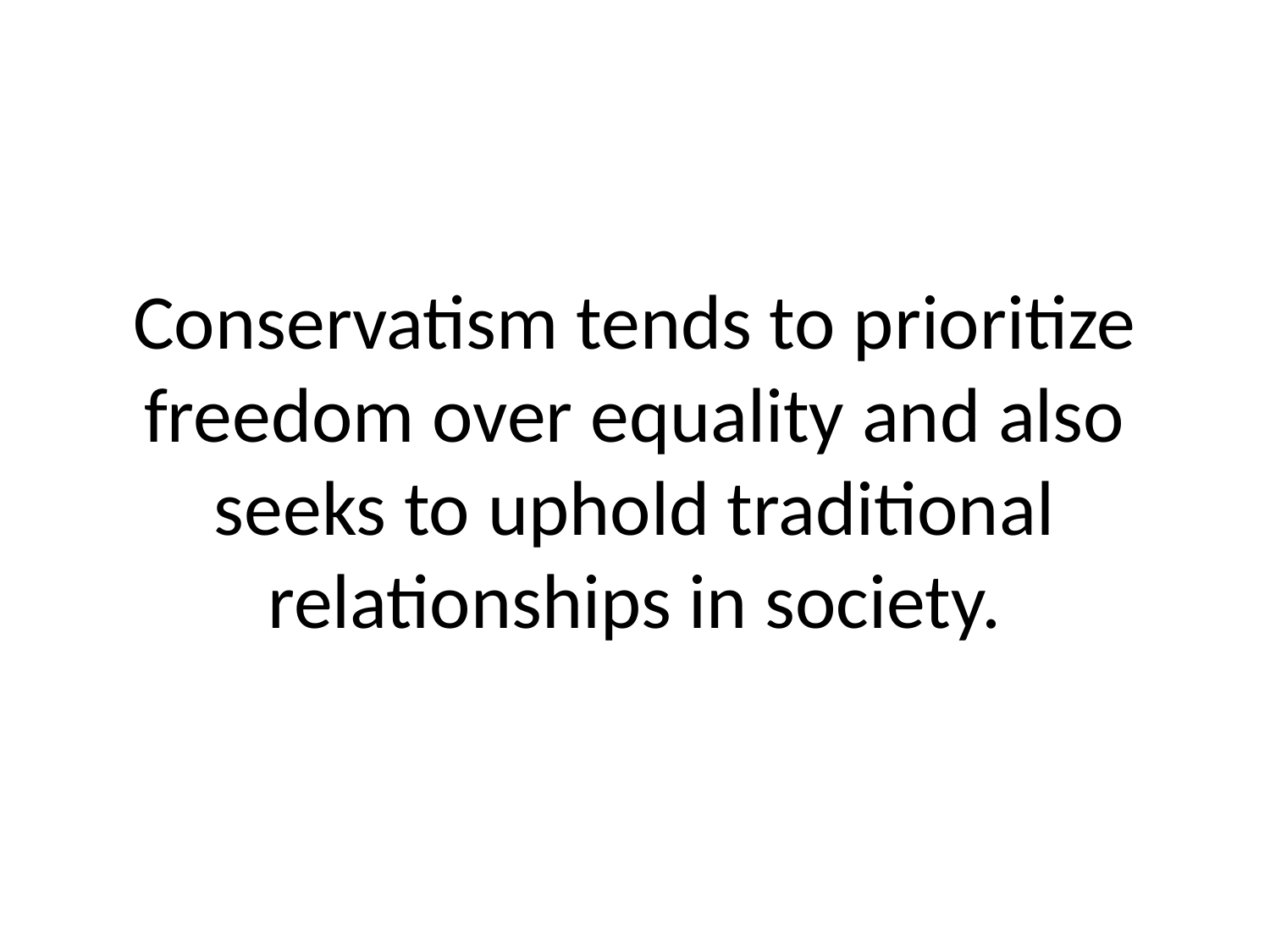

# Conservatism tends to prioritize freedom over equality and also seeks to uphold traditional relationships in society.